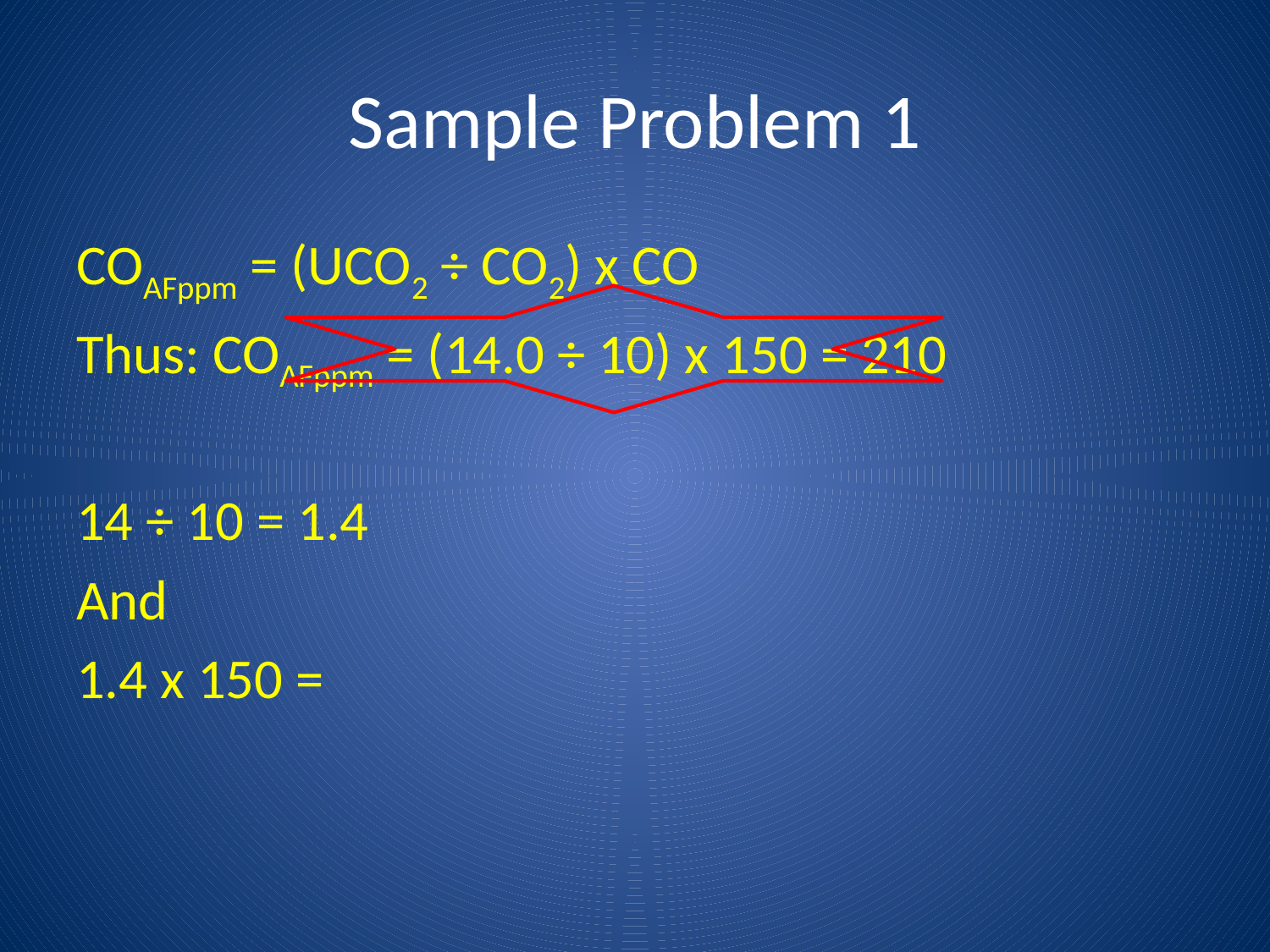

# Sample Problem 1
COAFppm = (UCO2 ÷ CO2) x CO
Thus: COAFppm = (14.0 ÷ 10) x 150 = 210

14 ÷ 10 = 1.4
And
1.4 x 150 =